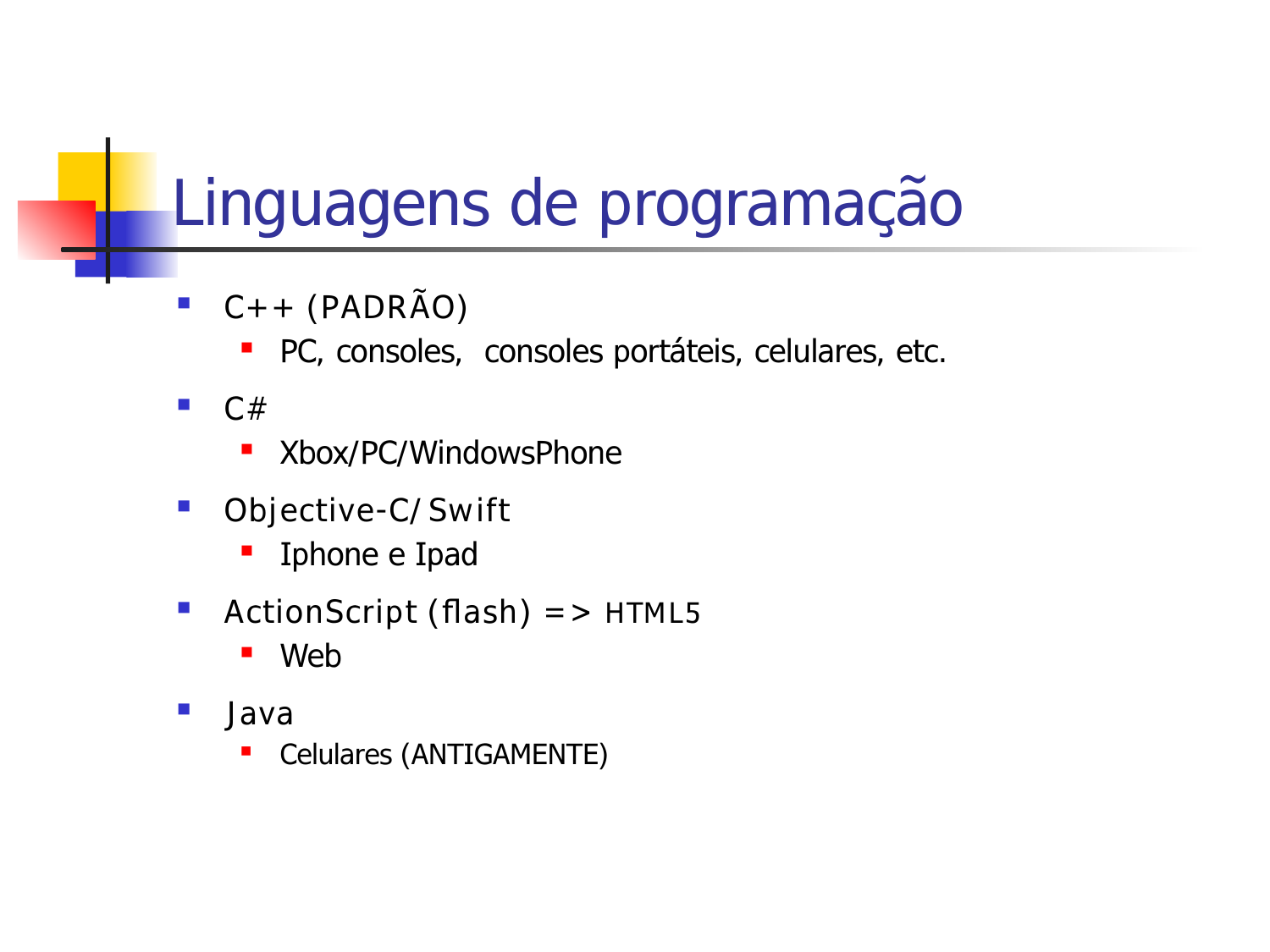

# Linguagens de programação
C++ (PADRÃO)
PC, consoles,  consoles portáteis, celulares, etc.
C#
Xbox/PC/WindowsPhone
Objective-C/Swift
Iphone e Ipad
ActionScript (flash) => HTML5
Web
Java
Celulares (ANTIGAMENTE)